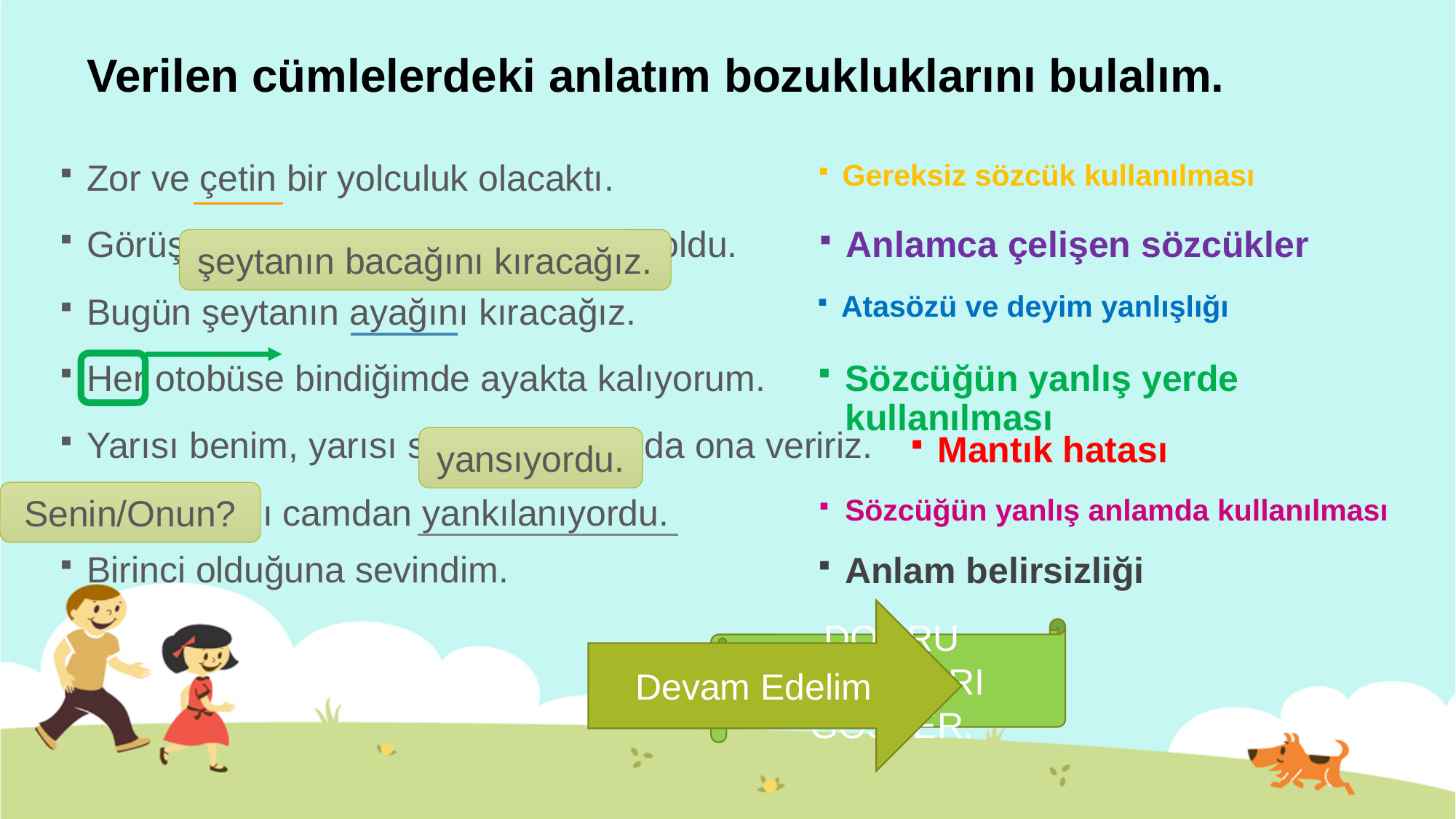

# Verilen cümlelerdeki anlatım bozukluklarını bulalım.
Zor ve çetin bir yolculuk olacaktı.
Gereksiz sözcük kullanılması
Görüşmeyeli aşağı yukarı tam 1 ay oldu.
Anlamca çelişen sözcükler
şeytanın bacağını kıracağız.
Atasözü ve deyim yanlışlığı
Bugün şeytanın ayağını kıracağız.

Her otobüse bindiğimde ayakta kalıyorum.
Sözcüğün yanlış yerde kullanılması
Yarısı benim, yarısı senin, yarısını da ona veririz.
Mantık hatası
yansıyordu.
Senin/Onun?
Güneş ışığı camdan yankılanıyordu.
Sözcüğün yanlış anlamda kullanılması
Birinci olduğuna sevindim.
Anlam belirsizliği
Devam Edelim
DOĞRU YANITLARI GÖSTER.